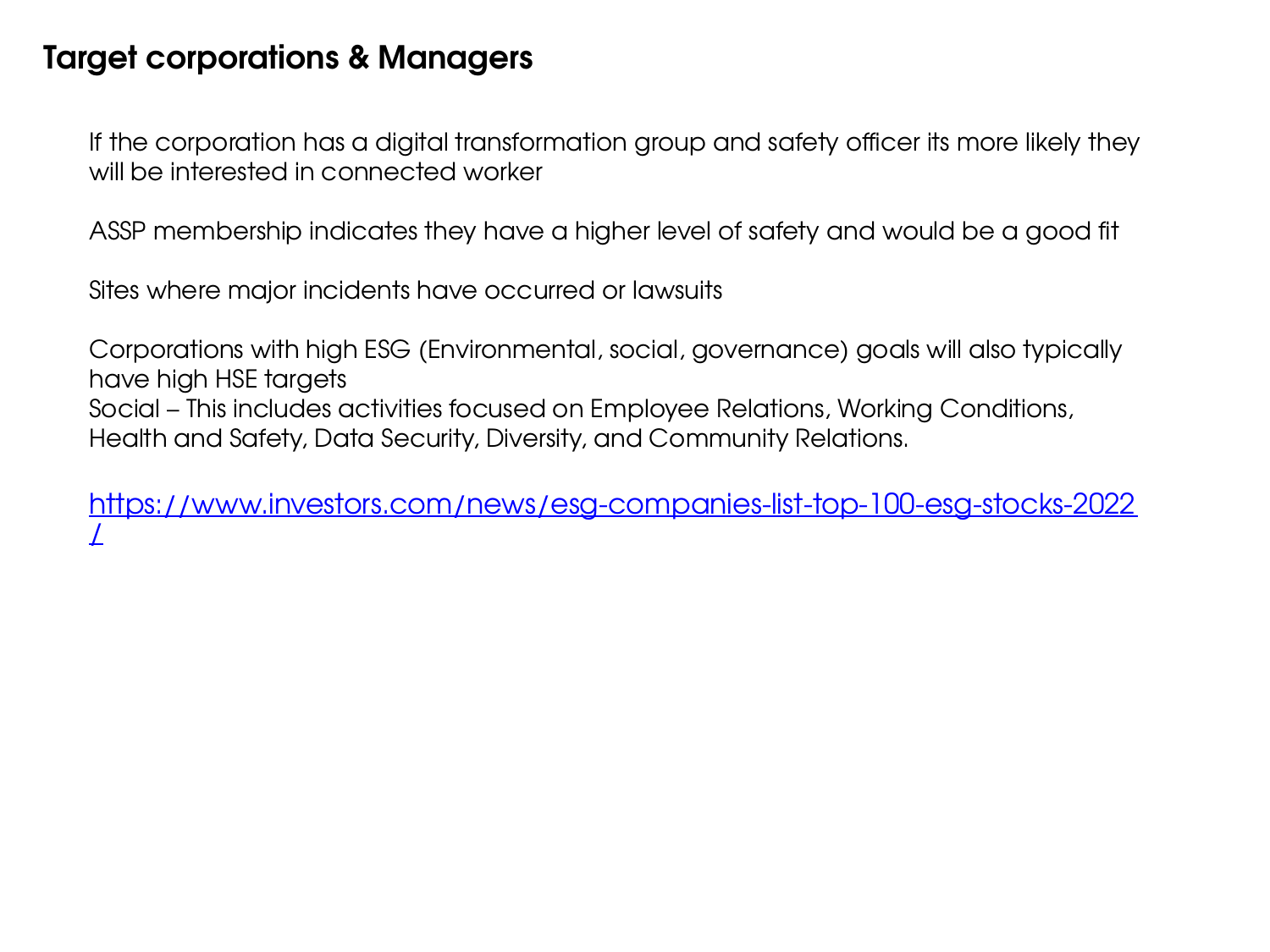

Target corporations & Managers

If the corporation has a digital transformation group and safety officer its more likely they will be interested in connected worker

ASSP membership indicates they have a higher level of safety and would be a good fit

Sites where major incidents have occurred or lawsuits

Corporations with high ESG (Environmental, social, governance) goals will also typically have high HSE targets
Social – This includes activities focused on Employee Relations, Working Conditions, Health and Safety, Data Security, Diversity, and Community Relations.

https://www.investors.com/news/esg-companies-list-top-100-esg-stocks-2022/